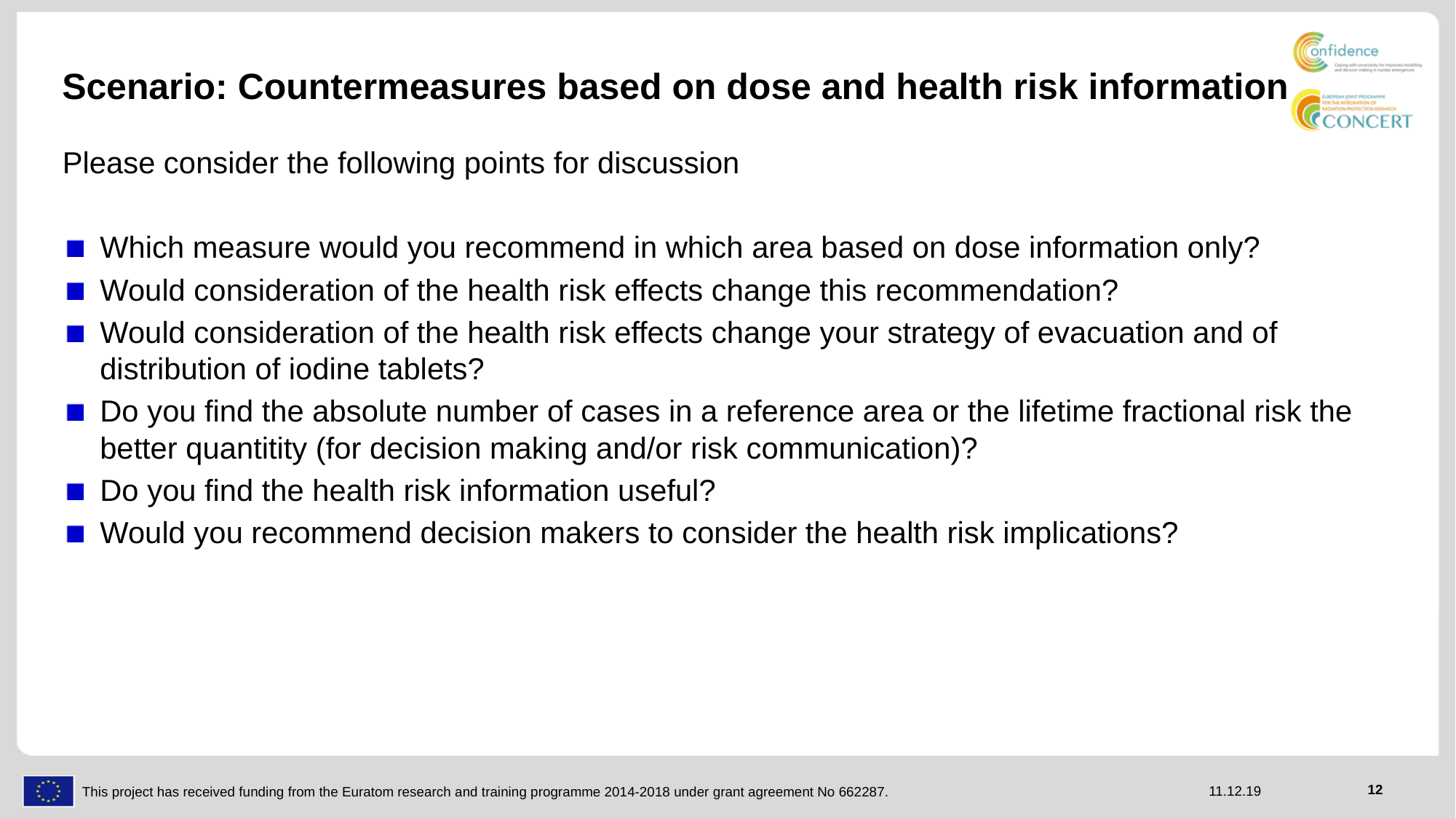

# Scenario: Countermeasures based on dose and health risk information
Please consider the following points for discussion

Which measure would you recommend in which area based on dose information only?
Would consideration of the health risk effects change this recommendation?
Would consideration of the health risk effects change your strategy of evacuation and of distribution of iodine tablets?
Do you find the absolute number of cases in a reference area or the lifetime fractional risk the better quantitity (for decision making and/or risk communication)?
Do you find the health risk information useful?
Would you recommend decision makers to consider the health risk implications?